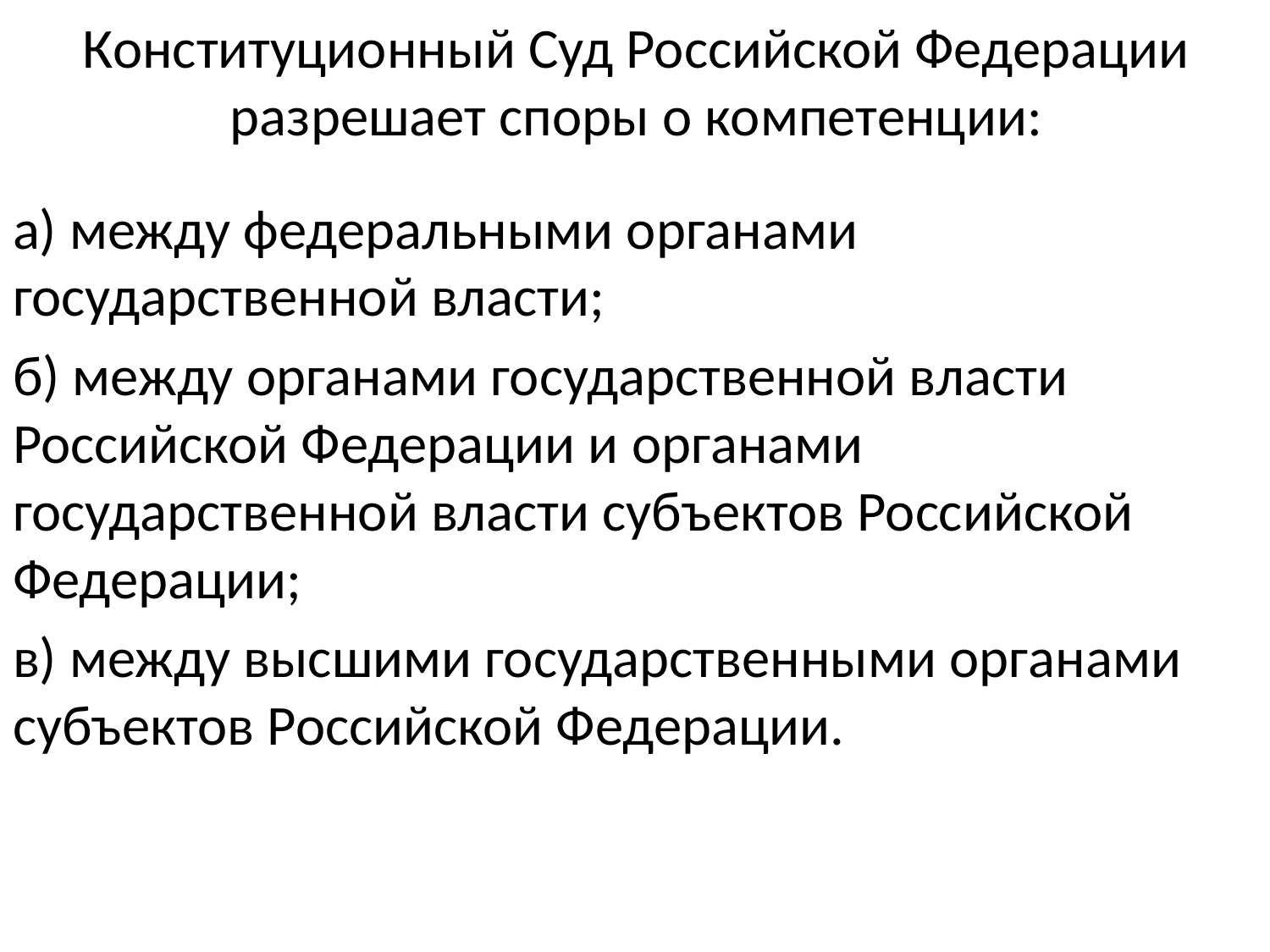

# Конституционный Суд Российской Федерации разрешает споры о компетенции:
а) между федеральными органами государственной власти;
б) между органами государственной власти Российской Федерации и органами государственной власти субъектов Российской Федерации;
в) между высшими государственными органами субъектов Российской Федерации.